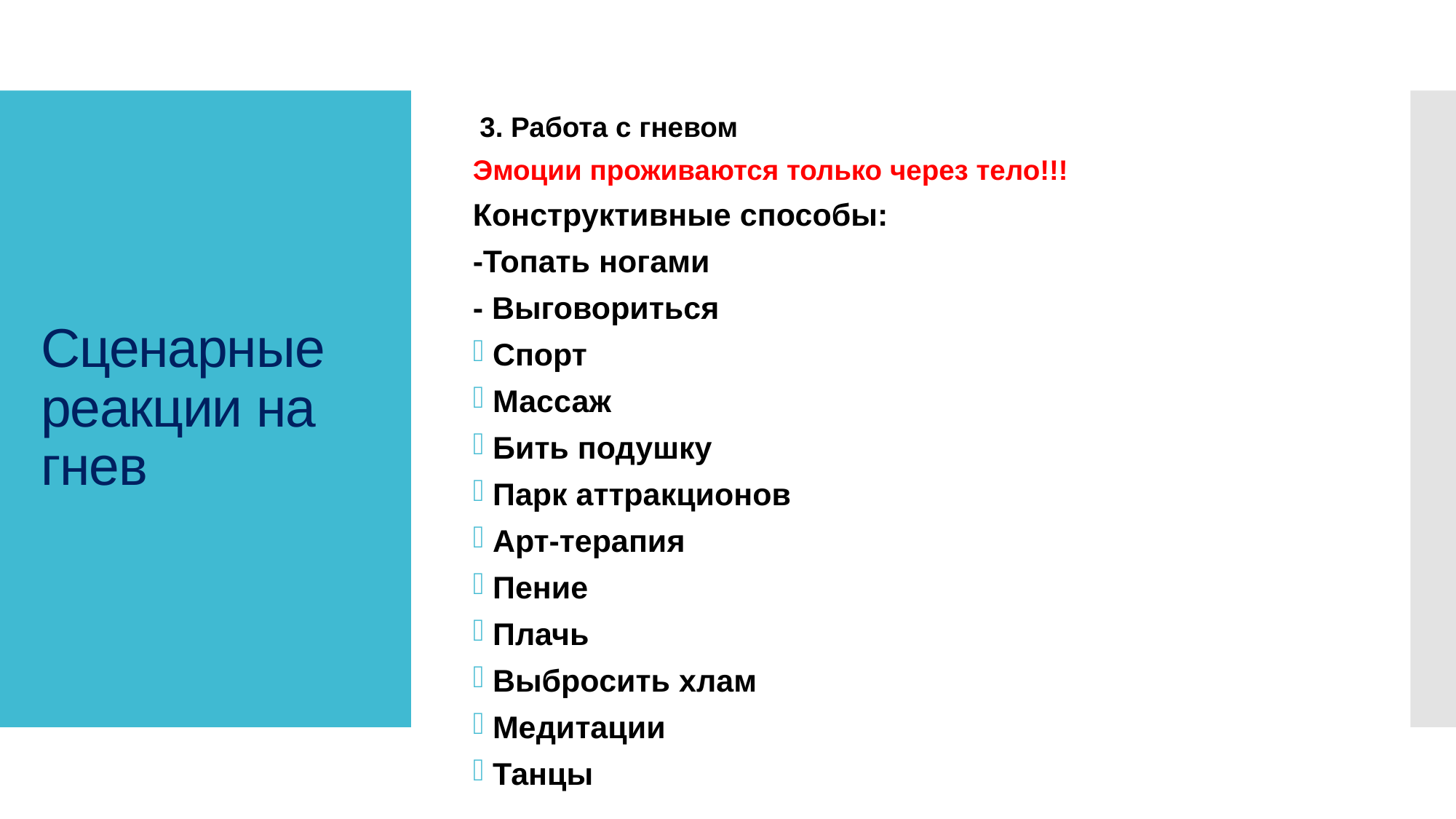

3. Работа с гневом
Эмоции проживаются только через тело!!!
Конструктивные способы:
-Топать ногами
- Выговориться
Спорт
Массаж
Бить подушку
Парк аттракционов
Арт-терапия
Пение
Плачь
Выбросить хлам
Медитации
Танцы

# Сценарные реакции на гнев